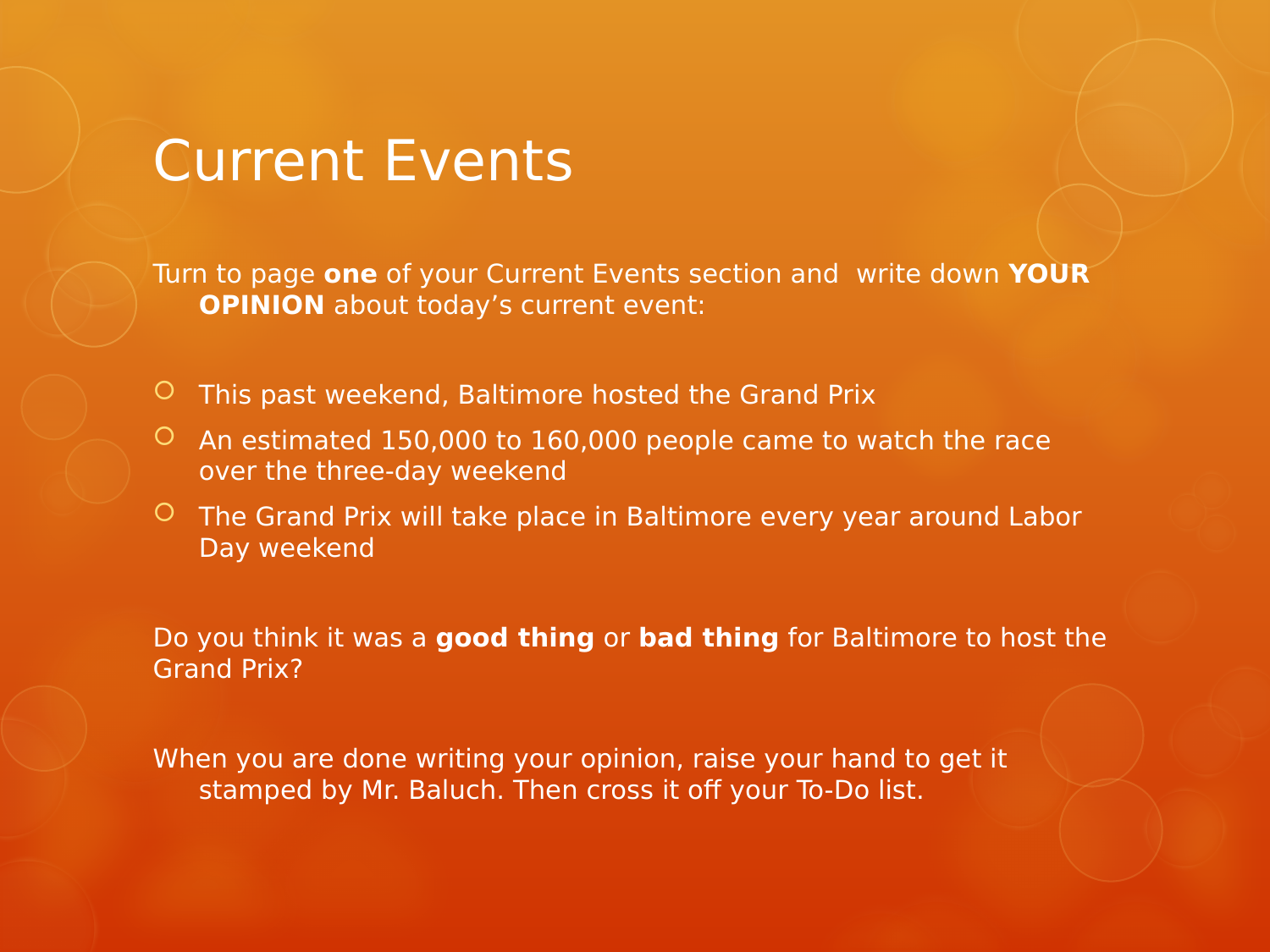

# Current Events
Turn to page one of your Current Events section and  write down YOUR OPINION about today’s current event:

This past weekend, Baltimore hosted the Grand Prix
An estimated 150,000 to 160,000 people came to watch the race over the three-day weekend
The Grand Prix will take place in Baltimore every year around Labor Day weekend

Do you think it was a good thing or bad thing for Baltimore to host the Grand Prix?

When you are done writing your opinion, raise your hand to get it stamped by Mr. Baluch. Then cross it off your To-Do list.